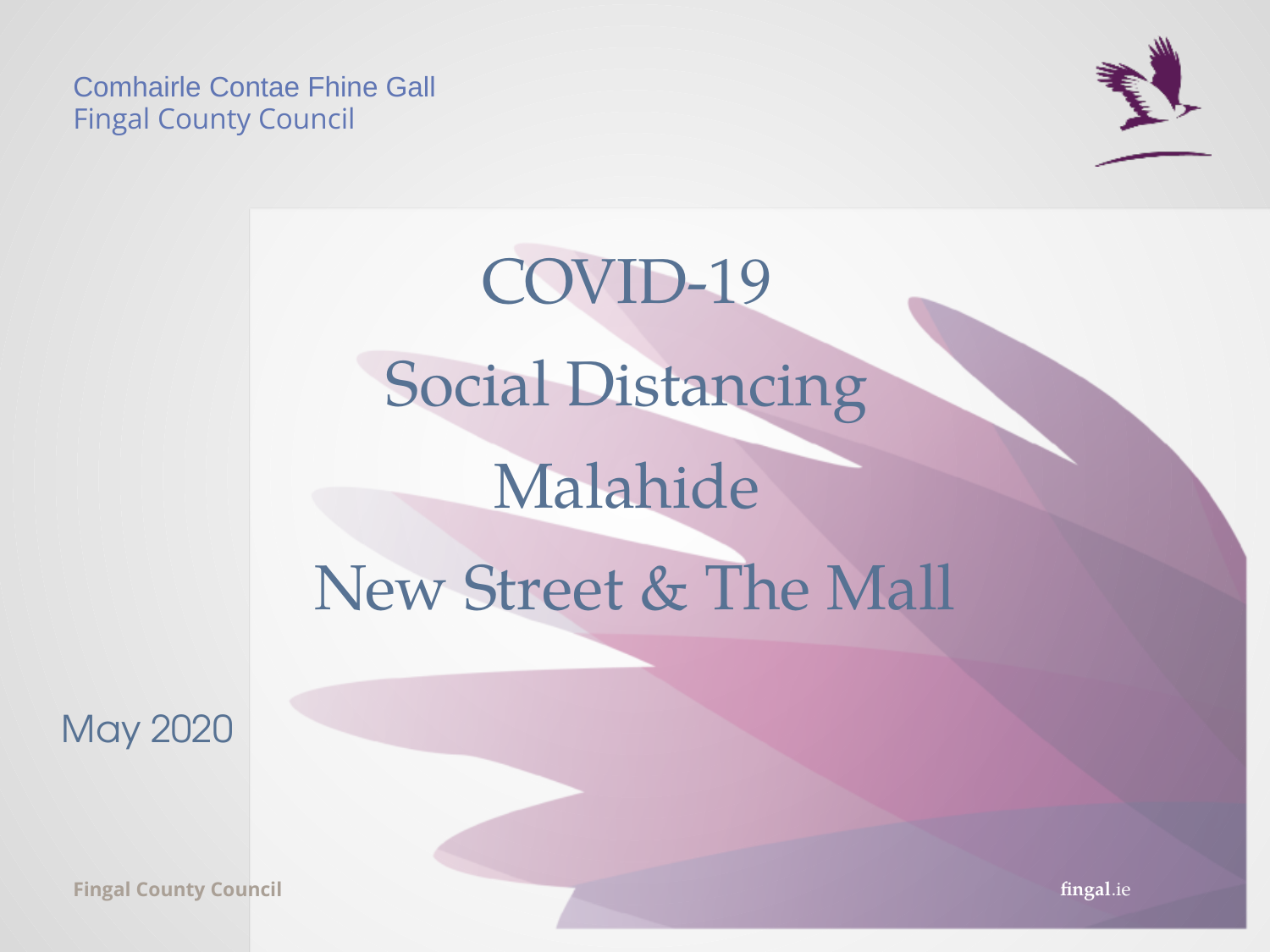

# COVID-19 Social Distancing Malahide New Street & The Mall
May 2020